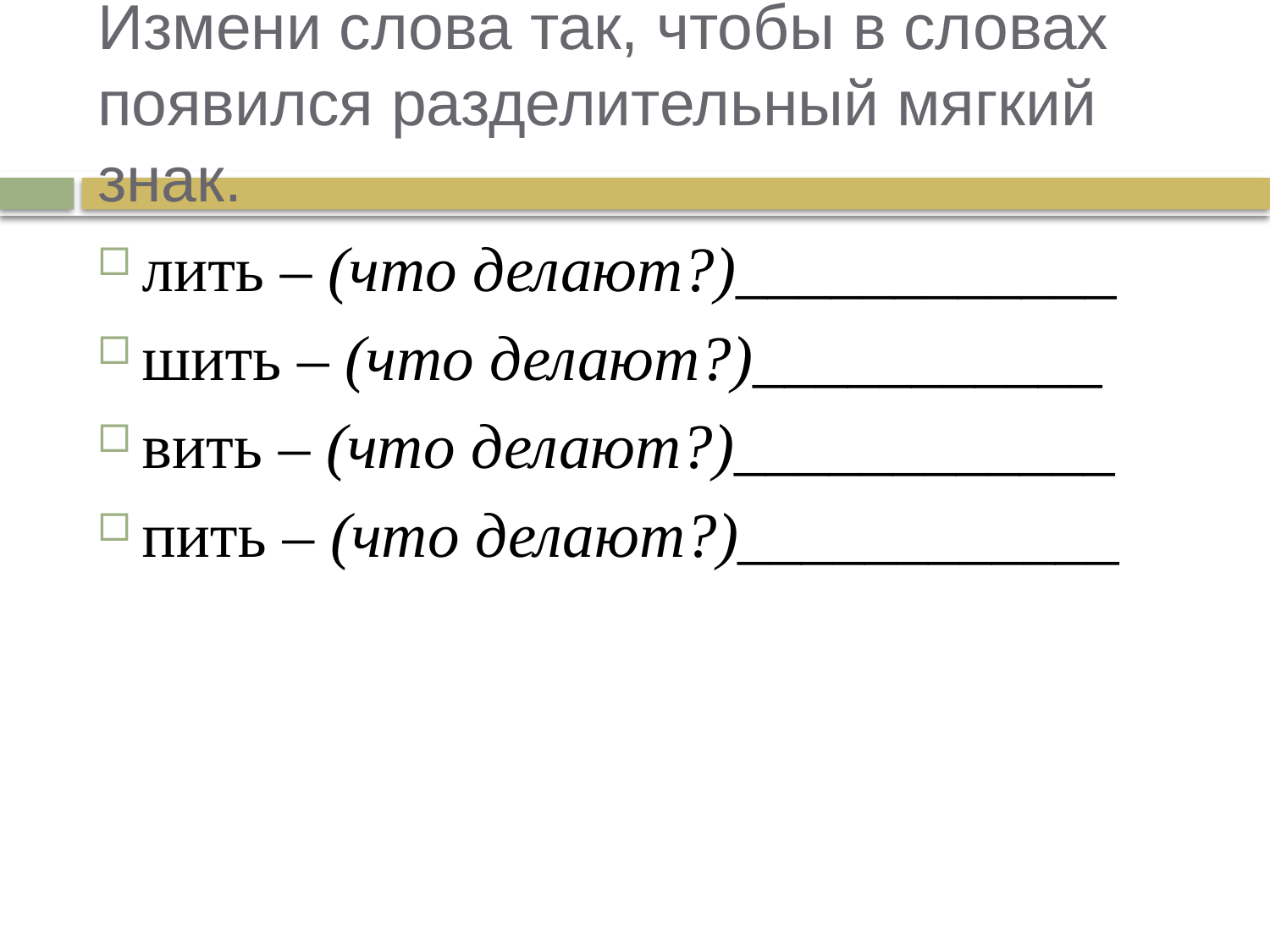

# Измени слова так, чтобы в словах появился разделительный мягкий знак.
лить – (что делают?)____________
шить – (что делают?)___________
вить – (что делают?)____________
пить – (что делают?)____________